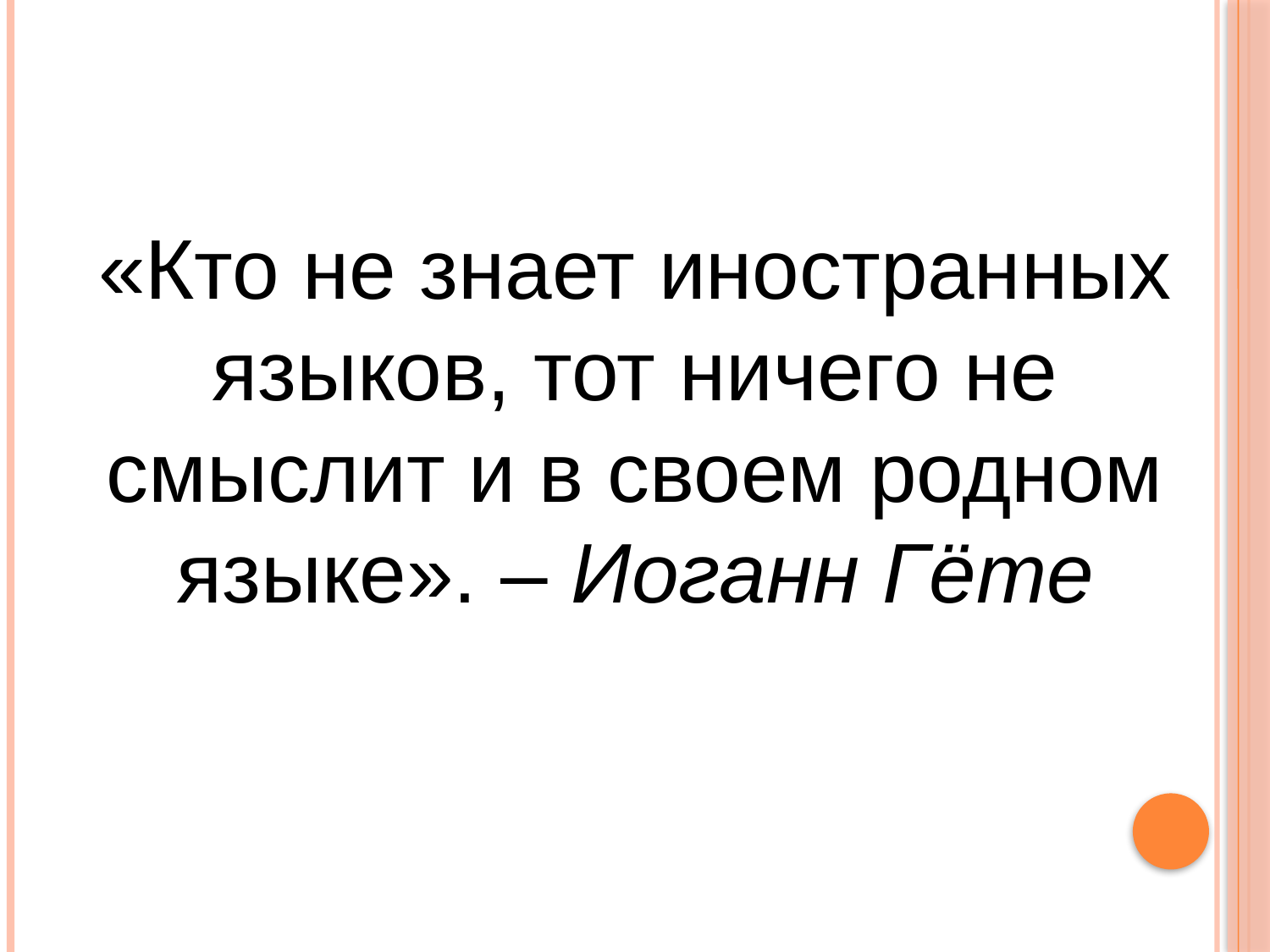

«Кто не знает иностранных языков, тот ничего не смыслит и в своем родном языке». – Иоганн Гёте